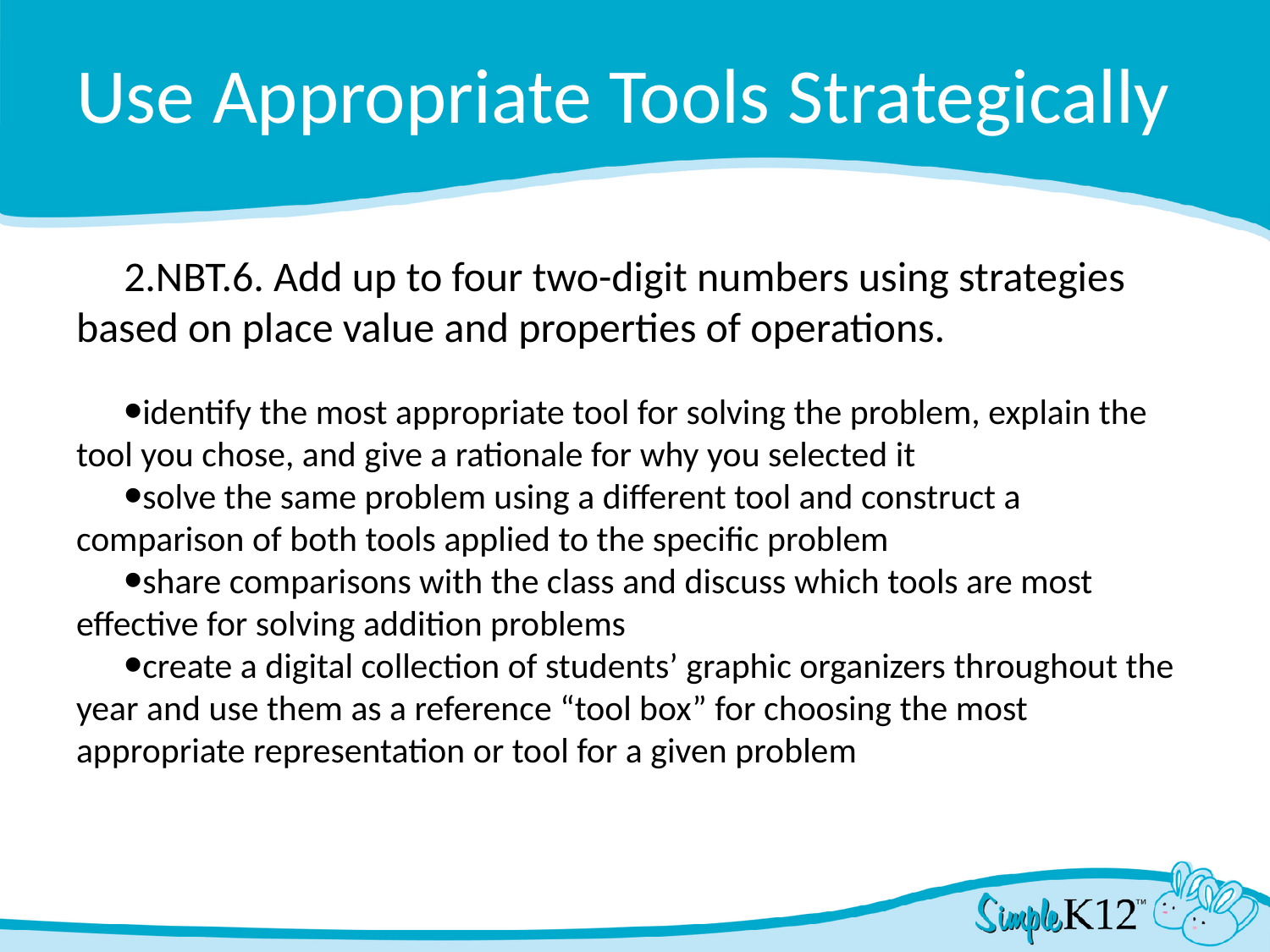

# Use Appropriate Tools Strategically
2.NBT.6. Add up to four two-digit numbers using strategies based on place value and properties of operations.

identify the most appropriate tool for solving the problem, explain the tool you chose, and give a rationale for why you selected it
solve the same problem using a different tool and construct a comparison of both tools applied to the specific problem
share comparisons with the class and discuss which tools are most effective for solving addition problems
create a digital collection of students’ graphic organizers throughout the year and use them as a reference “tool box” for choosing the most appropriate representation or tool for a given problem